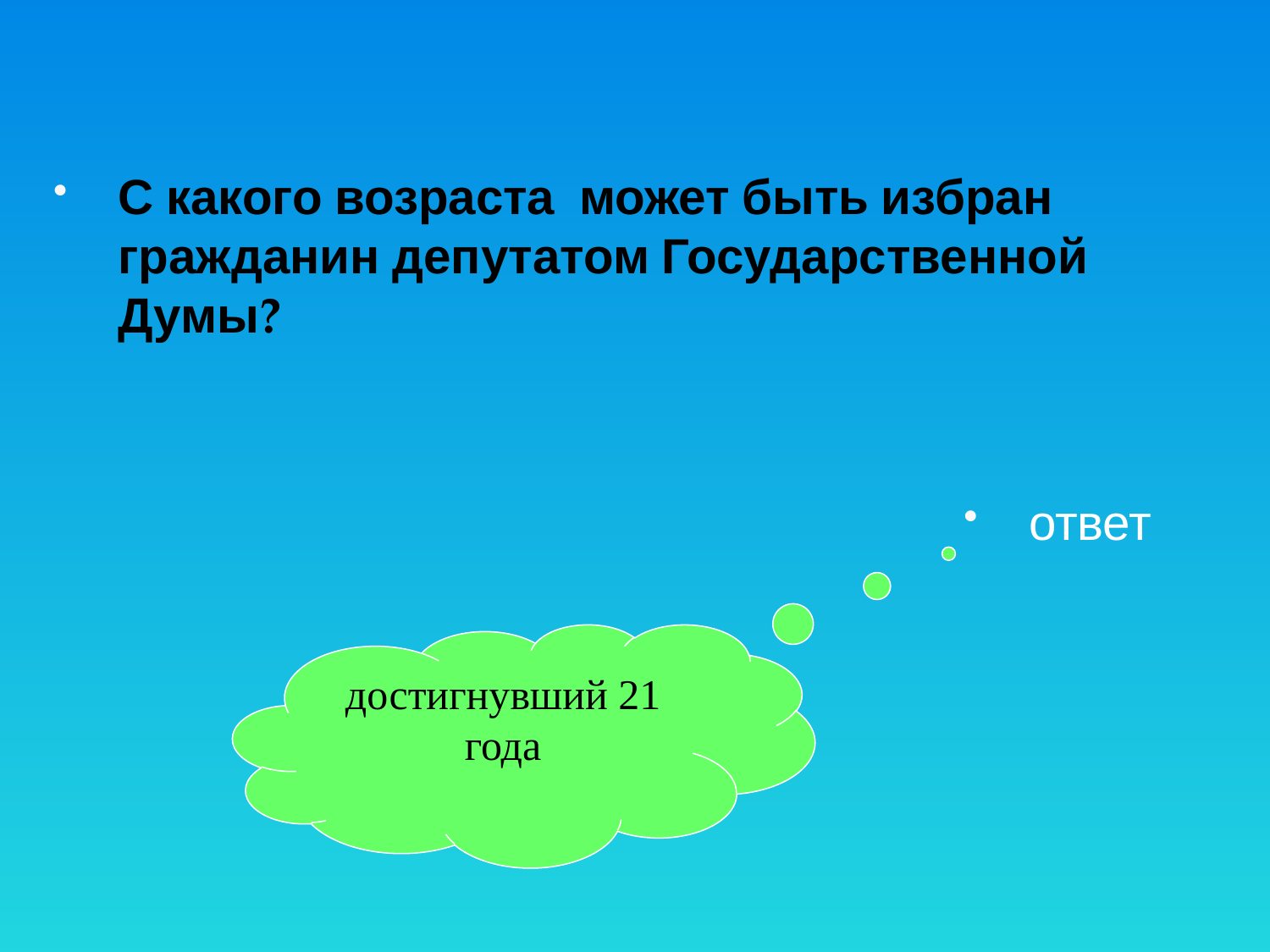

С какого возраста  может быть избран гражданин депутатом Государственной Думы?

ответ
достигнувший 21 года